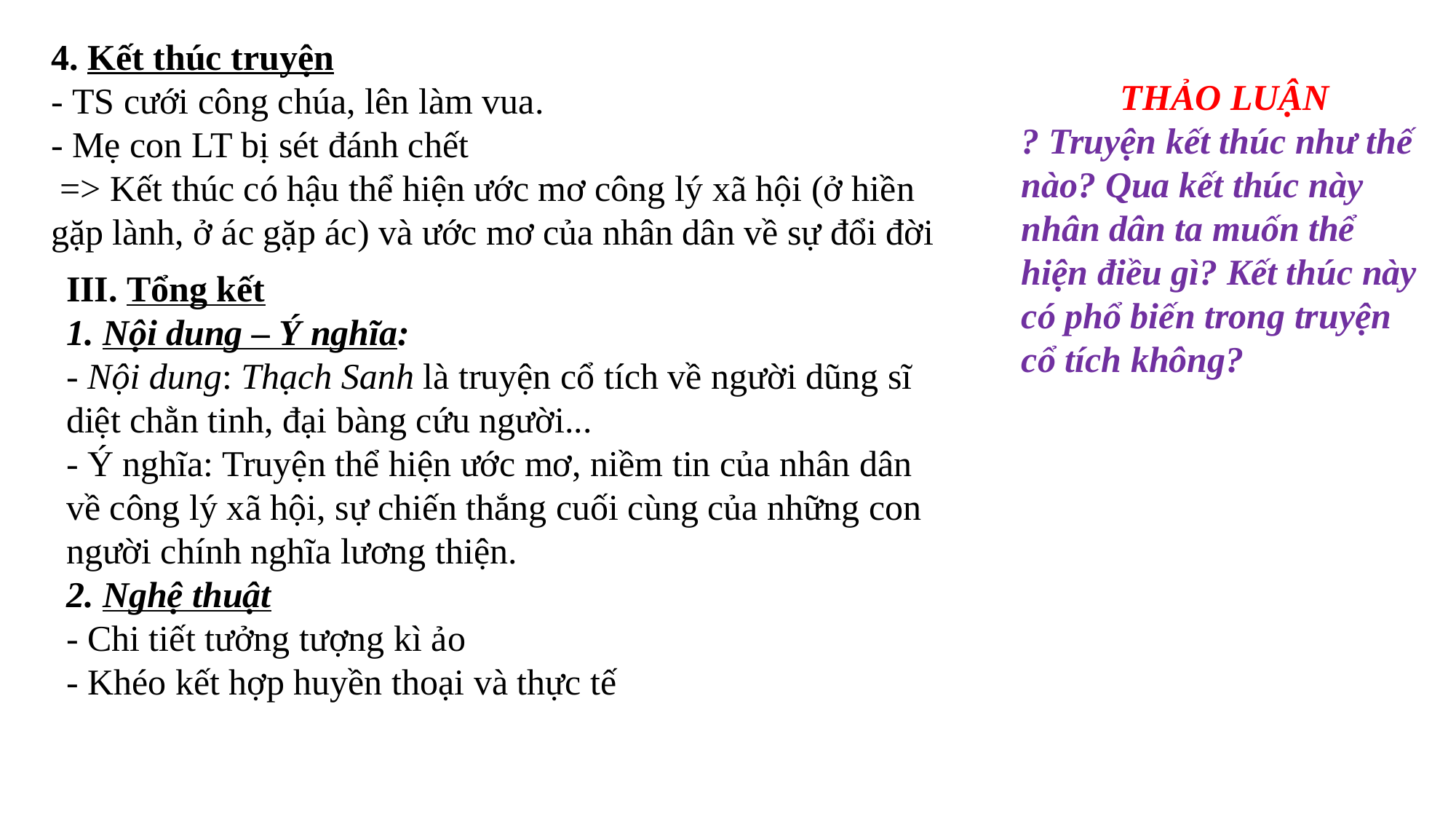

4. Kết thúc truyện
- TS cưới công chúa, lên làm vua.
- Mẹ con LT bị sét đánh chết
 => Kết thúc có hậu thể hiện ước mơ công lý xã hội (ở hiền gặp lành, ở ác gặp ác) và ước mơ của nhân dân về sự đổi đời
THẢO LUẬN
? Truyện kết thúc như thế nào? Qua kết thúc này nhân dân ta muốn thể hiện điều gì? Kết thúc này có phổ biến trong truyện cổ tích không?

III. Tổng kết
1. Nội dung – Ý nghĩa:
- Nội dung: Thạch Sanh là truyện cổ tích về người dũng sĩ diệt chằn tinh, đại bàng cứu người...
- Ý nghĩa: Truyện thể hiện ước mơ, niềm tin của nhân dân về công lý xã hội, sự chiến thắng cuối cùng của những con người chính nghĩa lương thiện.
2. Nghệ thuật
- Chi tiết tưởng tượng kì ảo
- Khéo kết hợp huyền thoại và thực tế